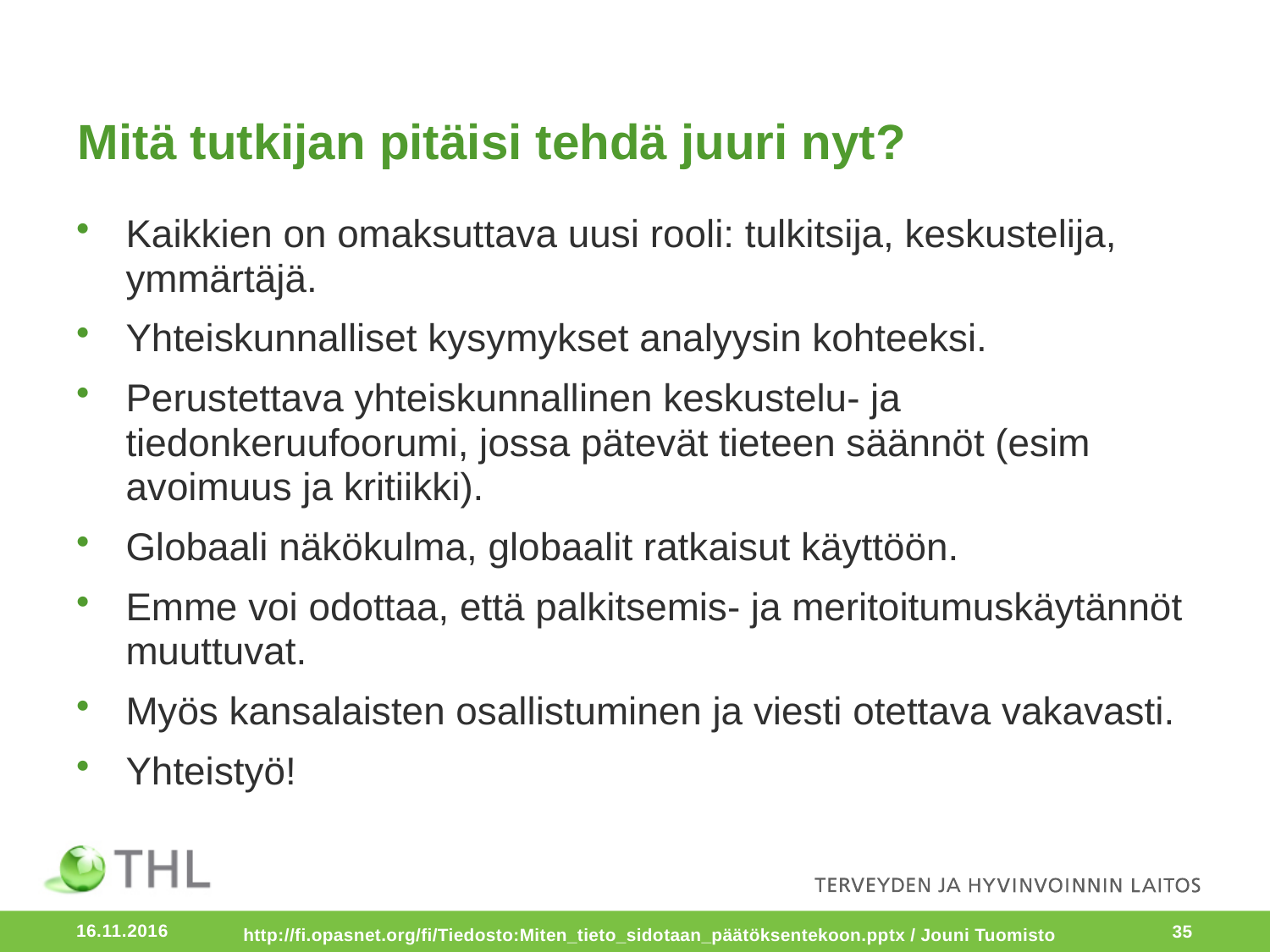

# Mitä tutkijan pitäisi tehdä juuri nyt?
Kaikkien on omaksuttava uusi rooli: tulkitsija, keskustelija, ymmärtäjä.
Yhteiskunnalliset kysymykset analyysin kohteeksi.
Perustettava yhteiskunnallinen keskustelu- ja tiedonkeruufoorumi, jossa pätevät tieteen säännöt (esim avoimuus ja kritiikki).
Globaali näkökulma, globaalit ratkaisut käyttöön.
Emme voi odottaa, että palkitsemis- ja meritoitumuskäytännöt muuttuvat.
Myös kansalaisten osallistuminen ja viesti otettava vakavasti.
Yhteistyö!
16.11.2016
http://fi.opasnet.org/fi/Tiedosto:Miten_tieto_sidotaan_päätöksentekoon.pptx / Jouni Tuomisto
35